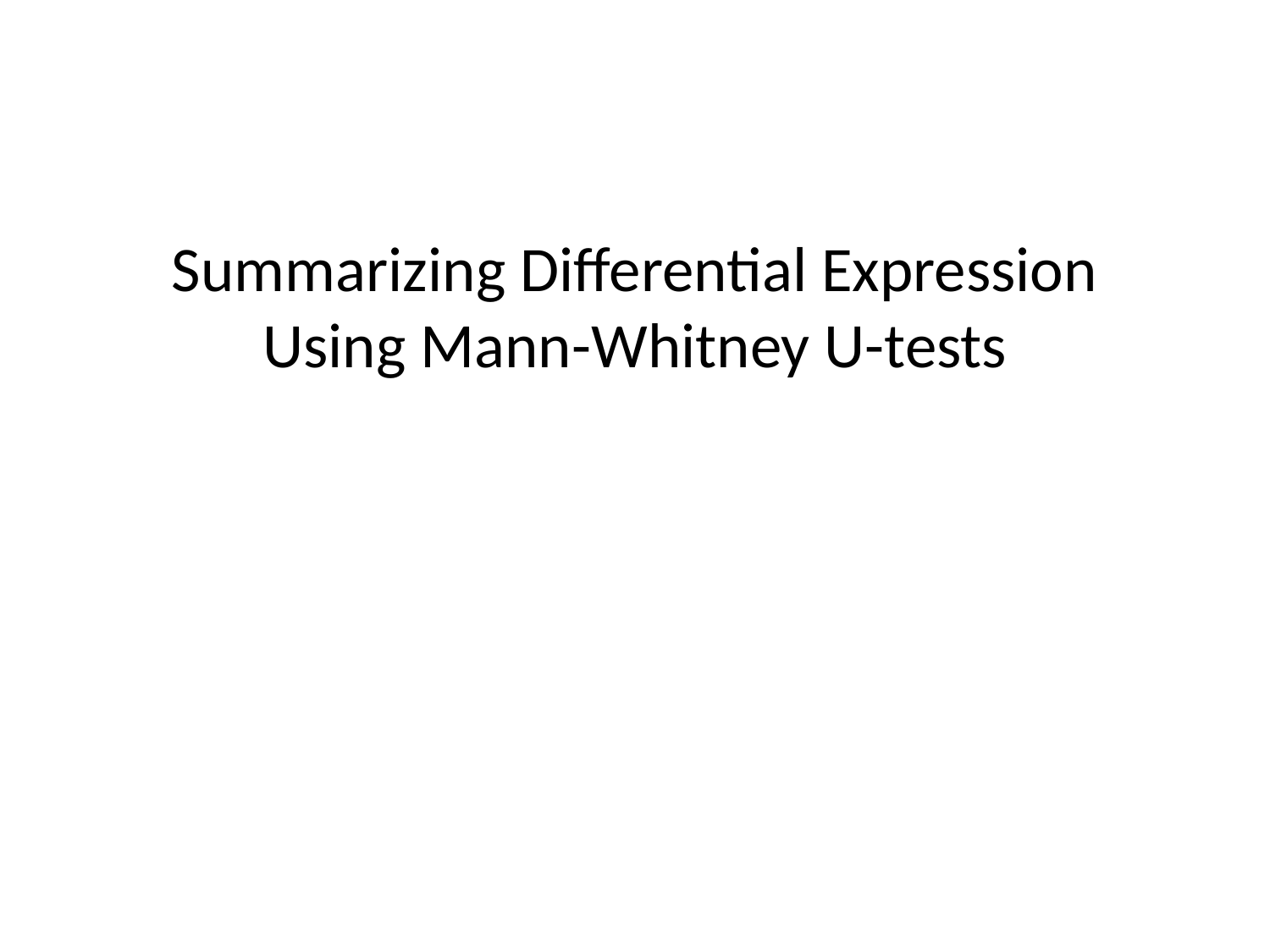

# Summarizing Differential Expression Using Mann-Whitney U-tests